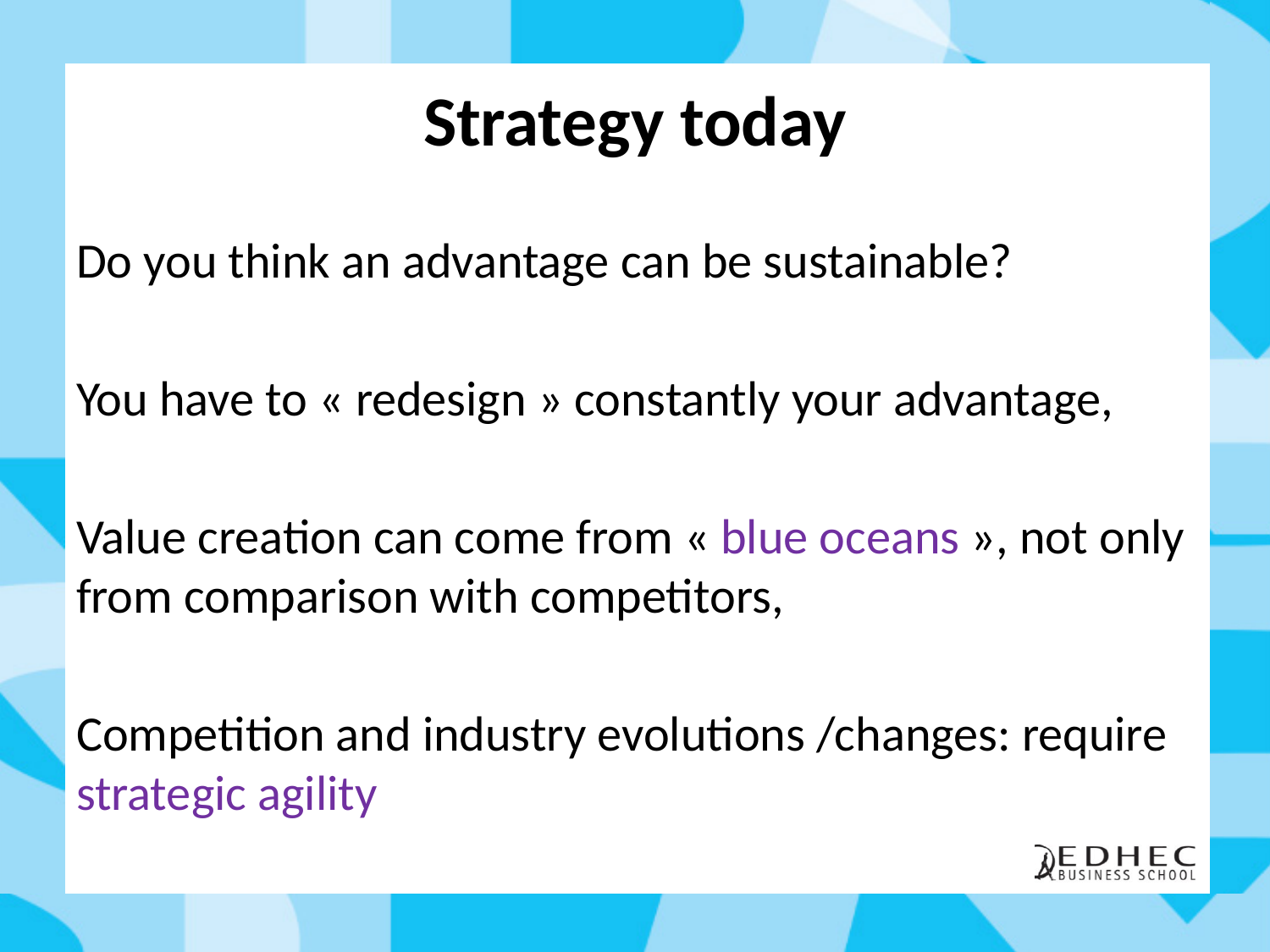

# Strategy today
Do you think an advantage can be sustainable?

You have to « redesign » constantly your advantage,

Value creation can come from « blue oceans », not only from comparison with competitors,

Competition and industry evolutions /changes: require strategic agility